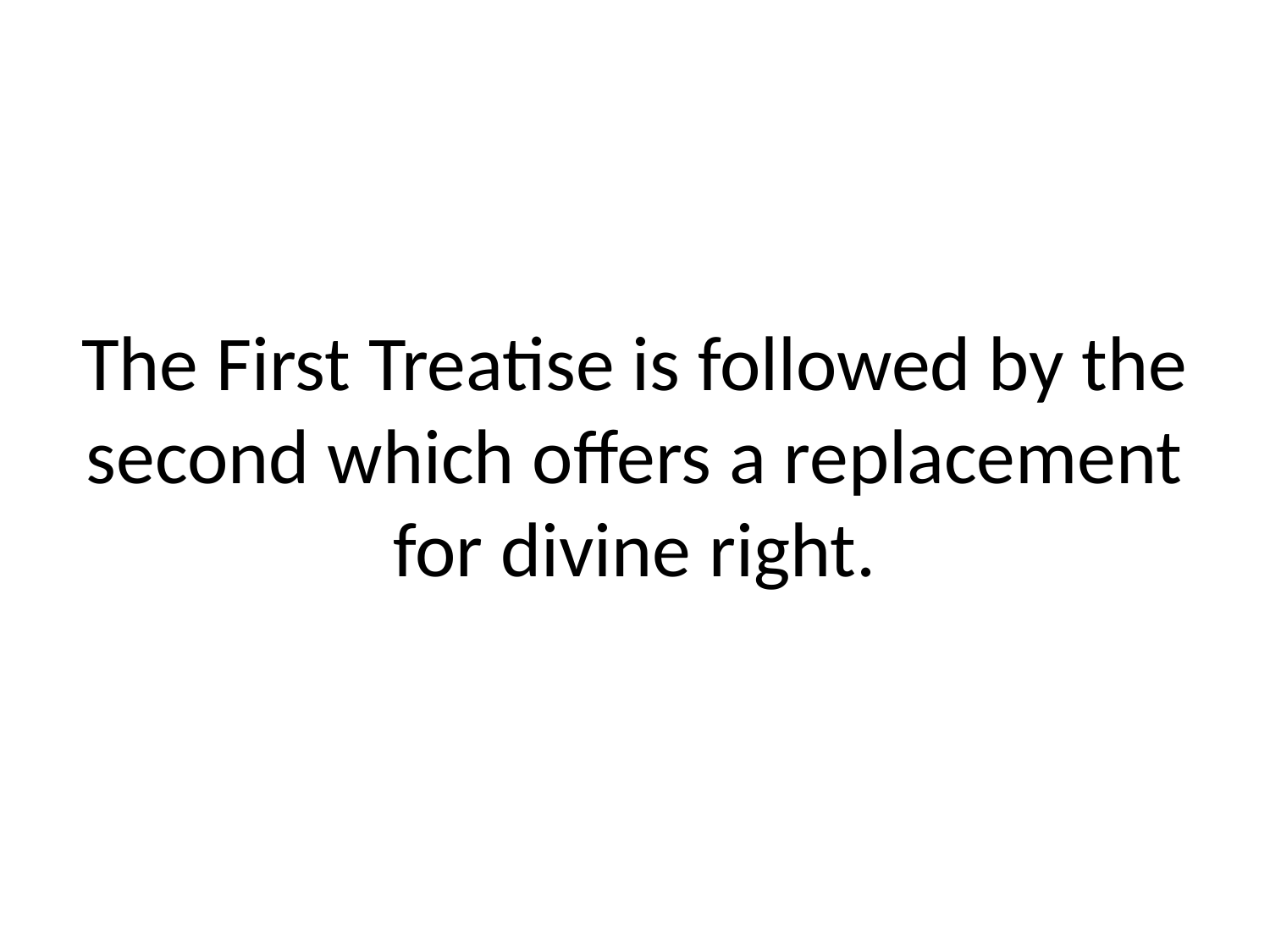

# The First Treatise is followed by the second which offers a replacement for divine right.